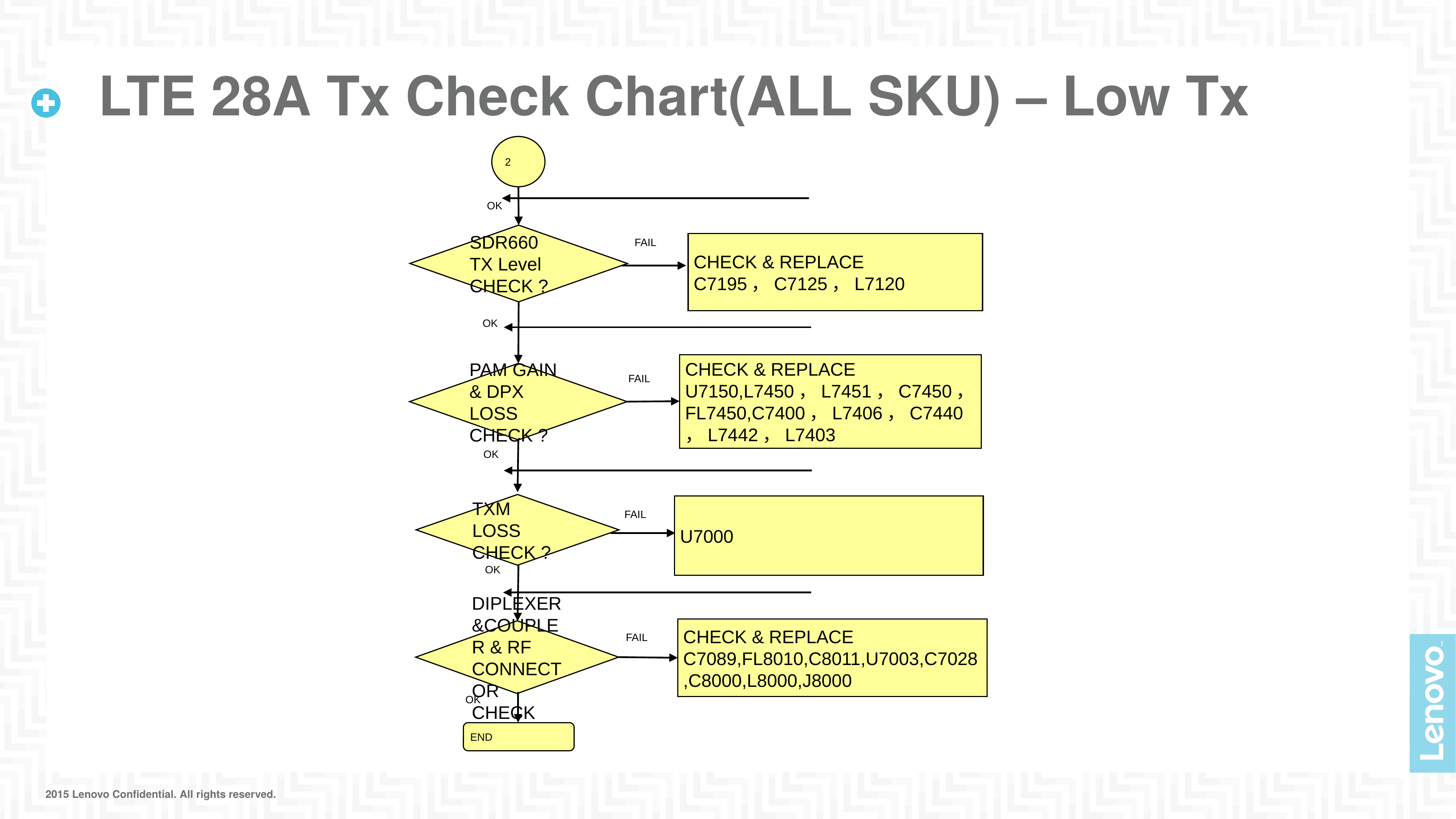

# LTE 28A Tx Check Chart(ALL SKU) – Low Tx
2
OK
SDR660
TX Level
CHECK ?
FAIL
CHECK & REPLACE
C7195，C7125，L7120
OK
CHECK & REPLACE
U7150,L7450，L7451，C7450，FL7450,C7400，L7406，C7440，L7442，L7403
PAM GAIN & DPX LOSS
CHECK ?
FAIL
OK
TXM LOSS
CHECK ?
U7000
FAIL
OK
CHECK & REPLACE
C7089,FL8010,C8011,U7003,C7028,C8000,L8000,J8000
DIPLEXER&COUPLER & RF CONNECTOR
CHECK
FAIL
OK
END